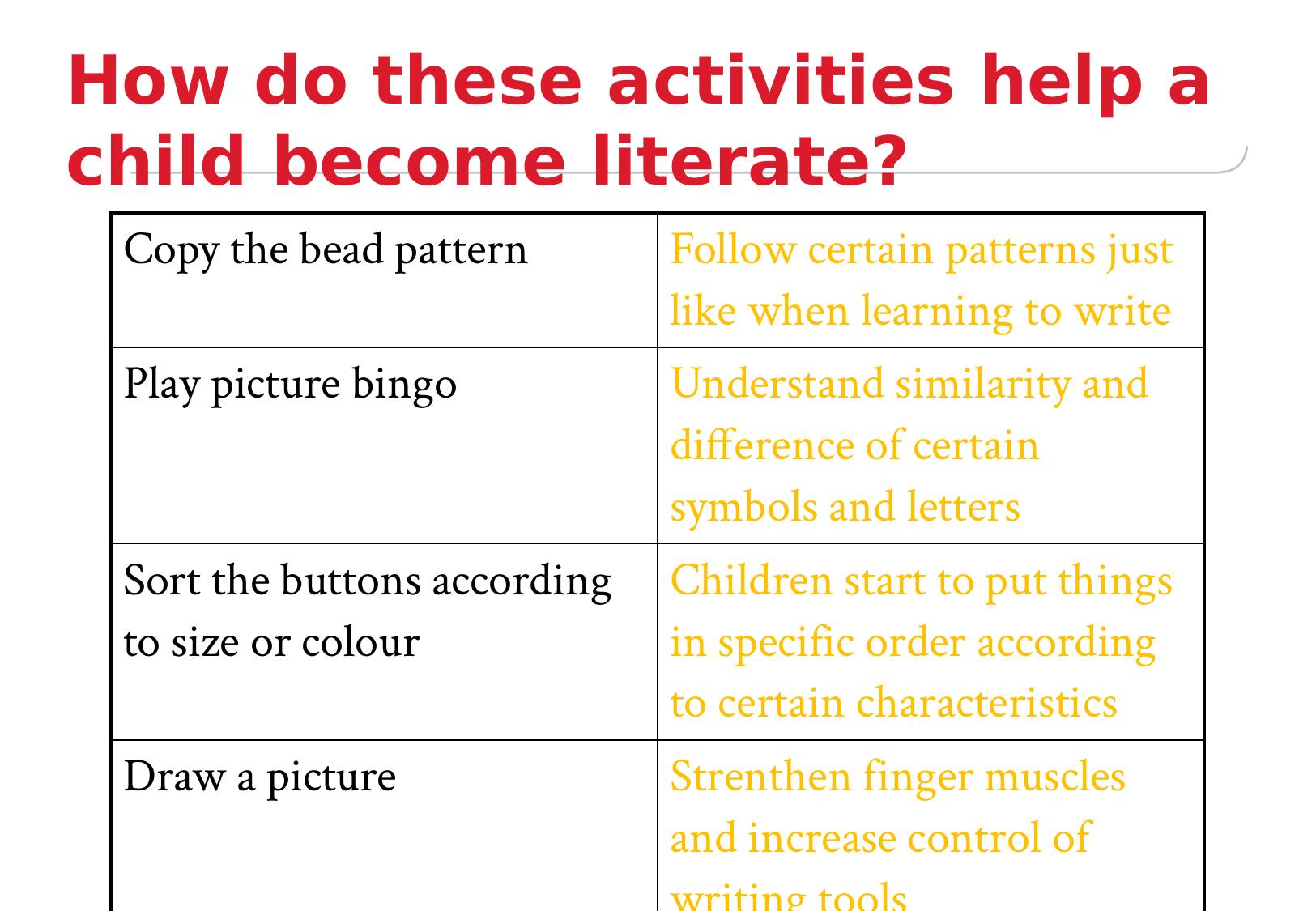

# How do these activities help a child become literate?
| Copy the bead pattern | Follow certain patterns just like when learning to write |
| --- | --- |
| Play picture bingo | Understand similarity and difference of certain symbols and letters |
| Sort the buttons according to size or colour | Children start to put things in specific order according to certain characteristics |
| Draw a picture | Strenthen finger muscles and increase control of writing tools |
|  |  |